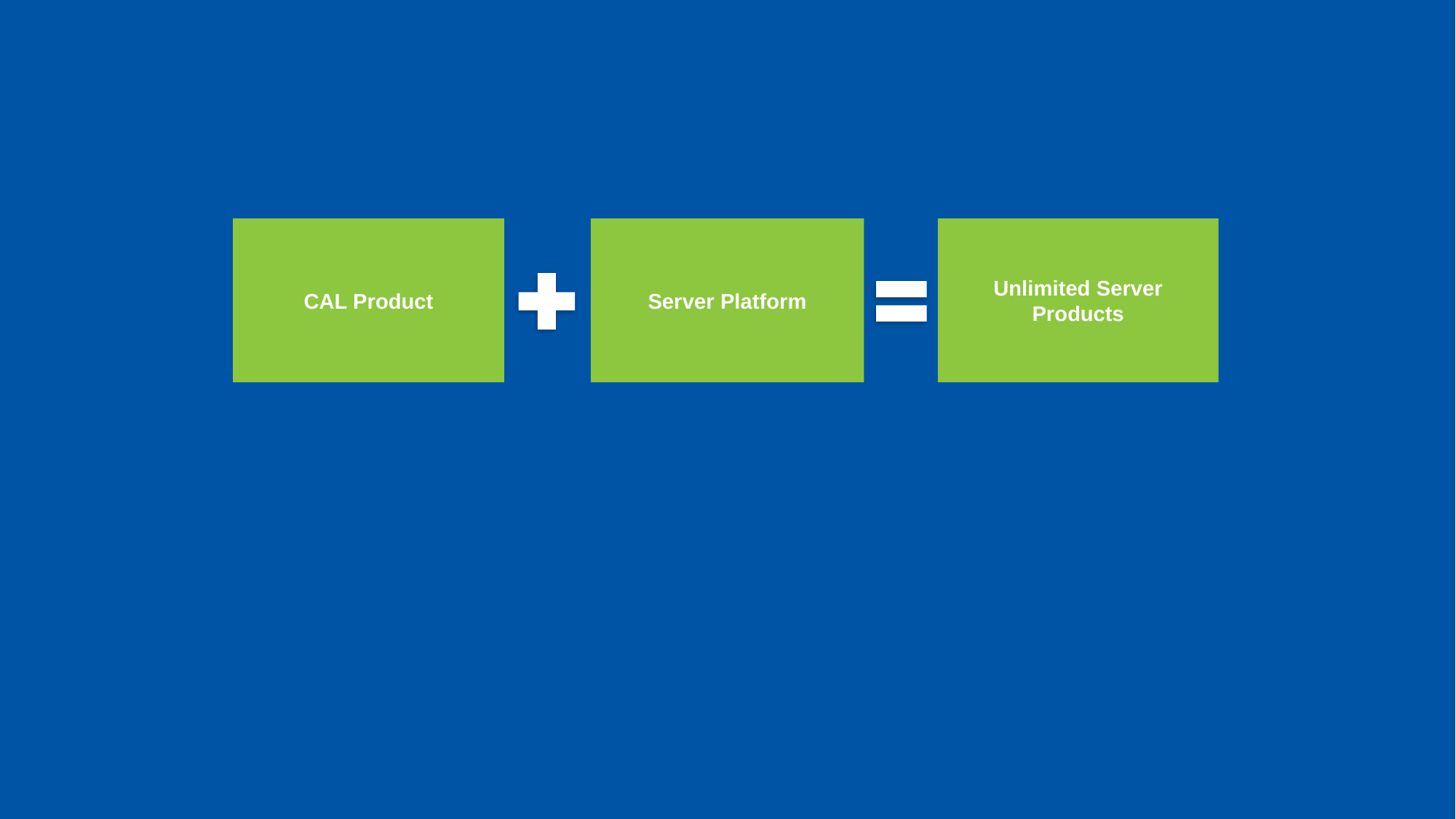

CAL Product
Server Platform
Unlimited Server Products